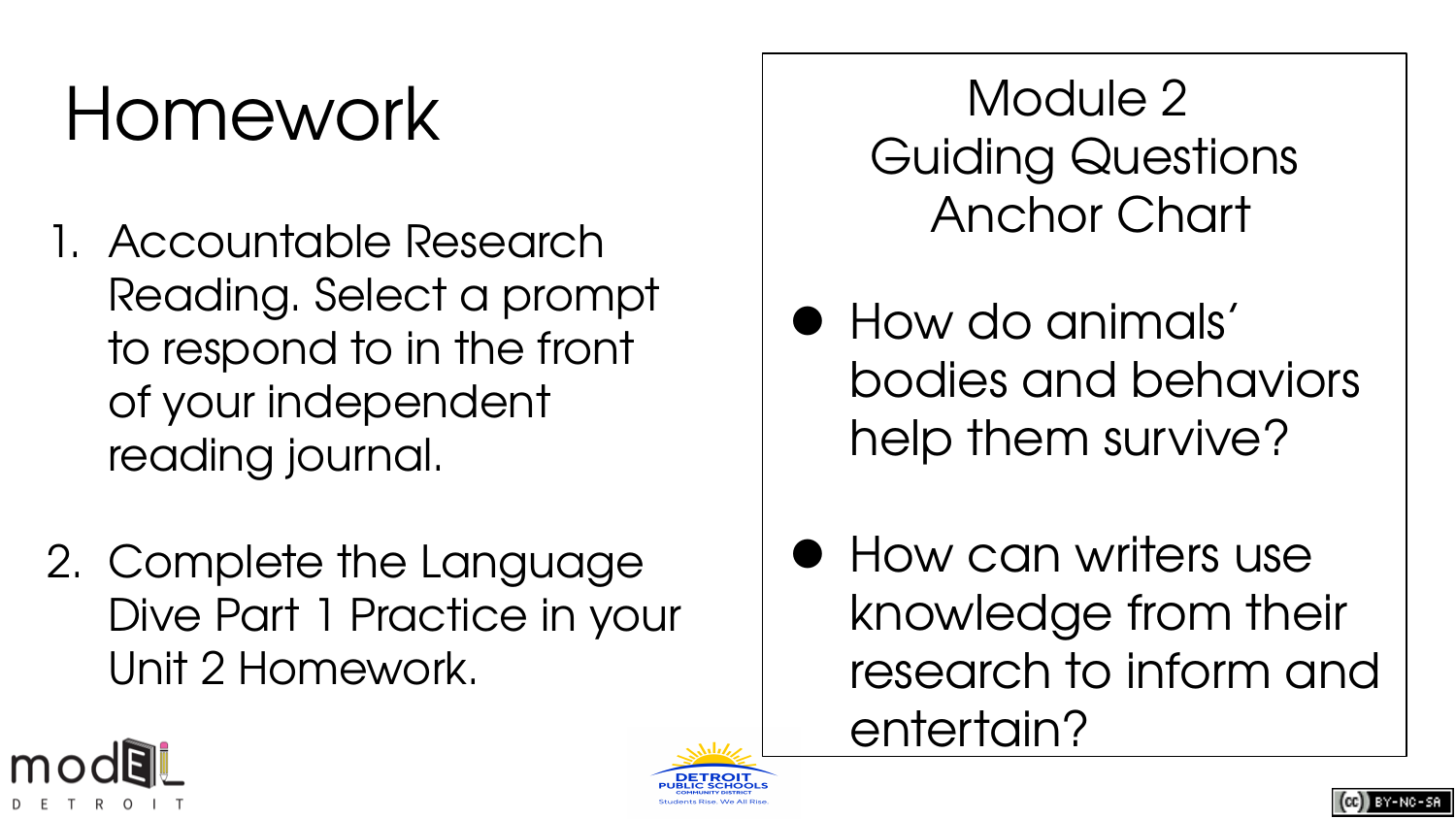

# Homework
Module 2
Guiding Questions
 Anchor Chart

How do animals’ bodies and behaviors help them survive?

How can writers use knowledge from their research to inform and entertain?

Accountable Research Reading. Select a prompt to respond to in the front of your independent reading journal.

Complete the Language Dive Part 1 Practice in your Unit 2 Homework.